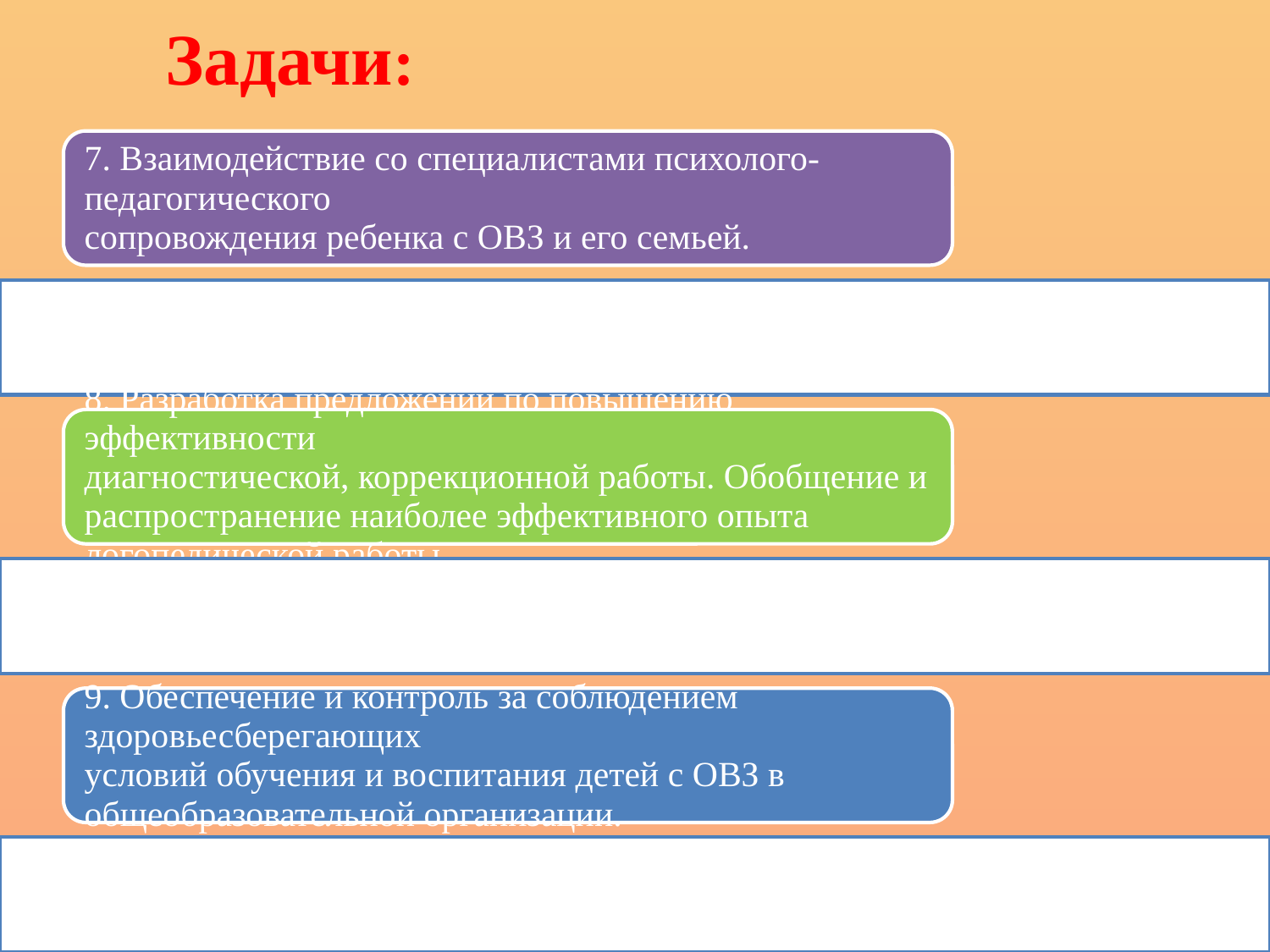

# Задачи:
7. Взаимодействие со специалистами психолого-педагогического
сопровождения ребенка с ОВЗ и его семьей.
8. Разработка предложений по повышению эффективности
диагностической, коррекционной работы. Обобщение и распространение наиболее эффективного опыта логопедической работы.
9. Обеспечение и контроль за соблюдением здоровьесберегающих
условий обучения и воспитания детей с ОВЗ в общеобразовательной организации.